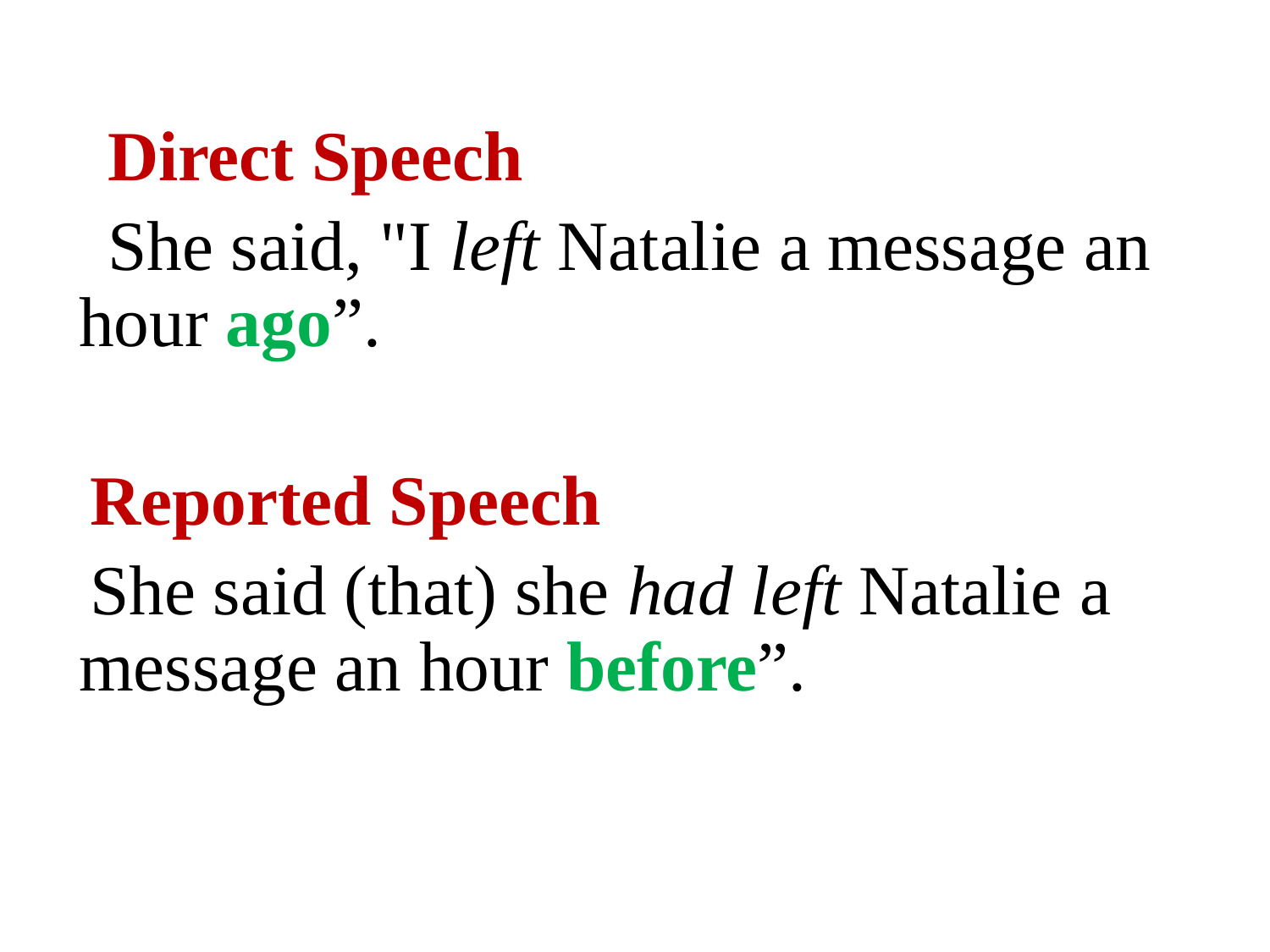

Direct Speech
   She said, "I left Natalie a message an hour ago”.

  Reported Speech
  She said (that) she had left Natalie a message an hour before”.

#